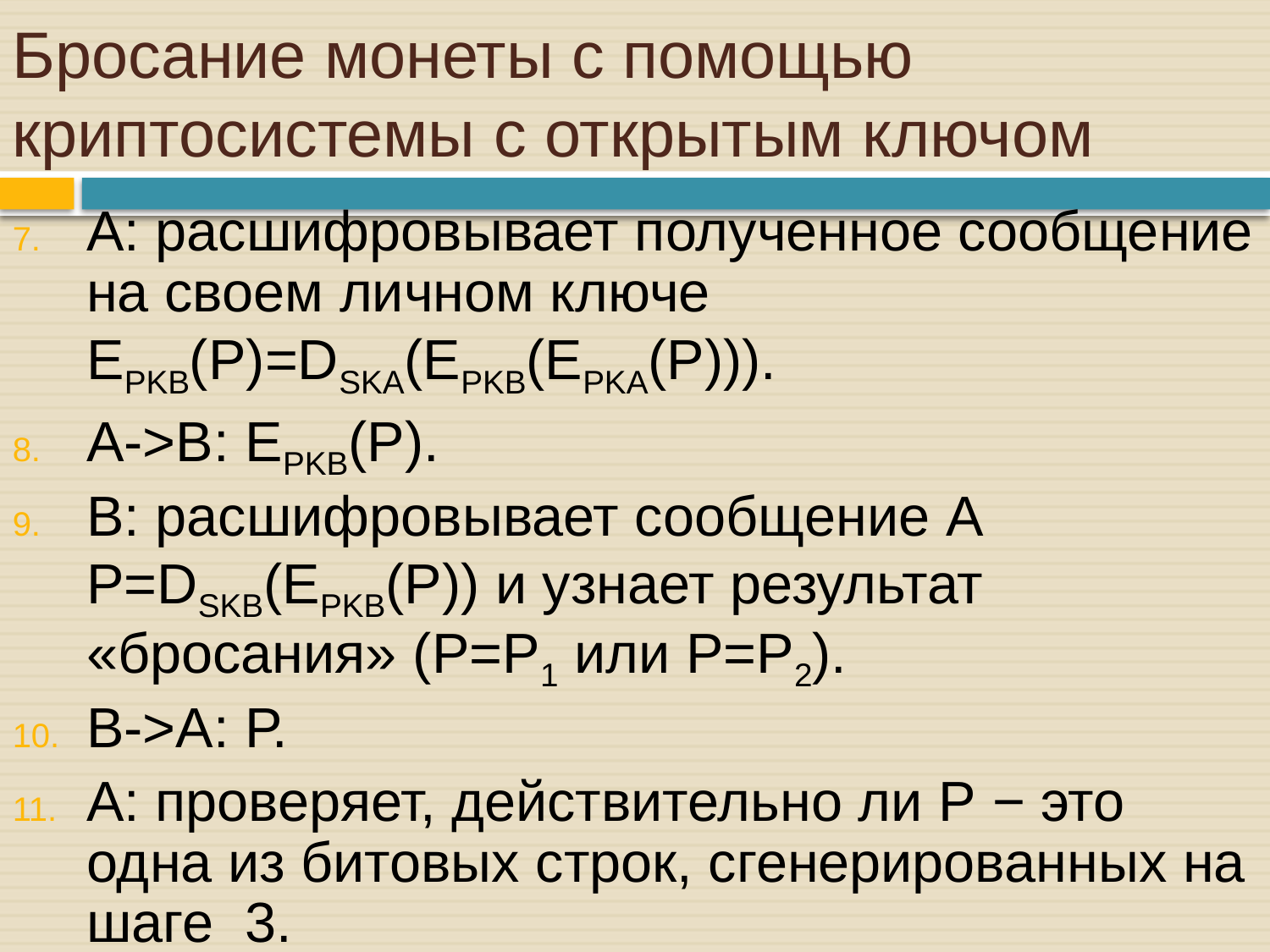

# Бросание монеты с помощью криптосистемы с открытым ключом
A: расшифровывает полученное сообщение на своем личном ключе ЕPKB(P)=DSKA(EPKB(EPKA(P))).
A->B: ЕPKB(P).
B: расшифровывает сообщение A P=DSKB(ЕPKB(P)) и узнает результат «бросания» (P=P1 или P=P2).
B->A: Р.
A: проверяет, действительно ли Р − это одна из битовых строк, сгенерированных на шаге  3.
A->B: PKA и SKA.
B->A: PKB и SKB (чтобы окончательно убедиться в честности друг друга).